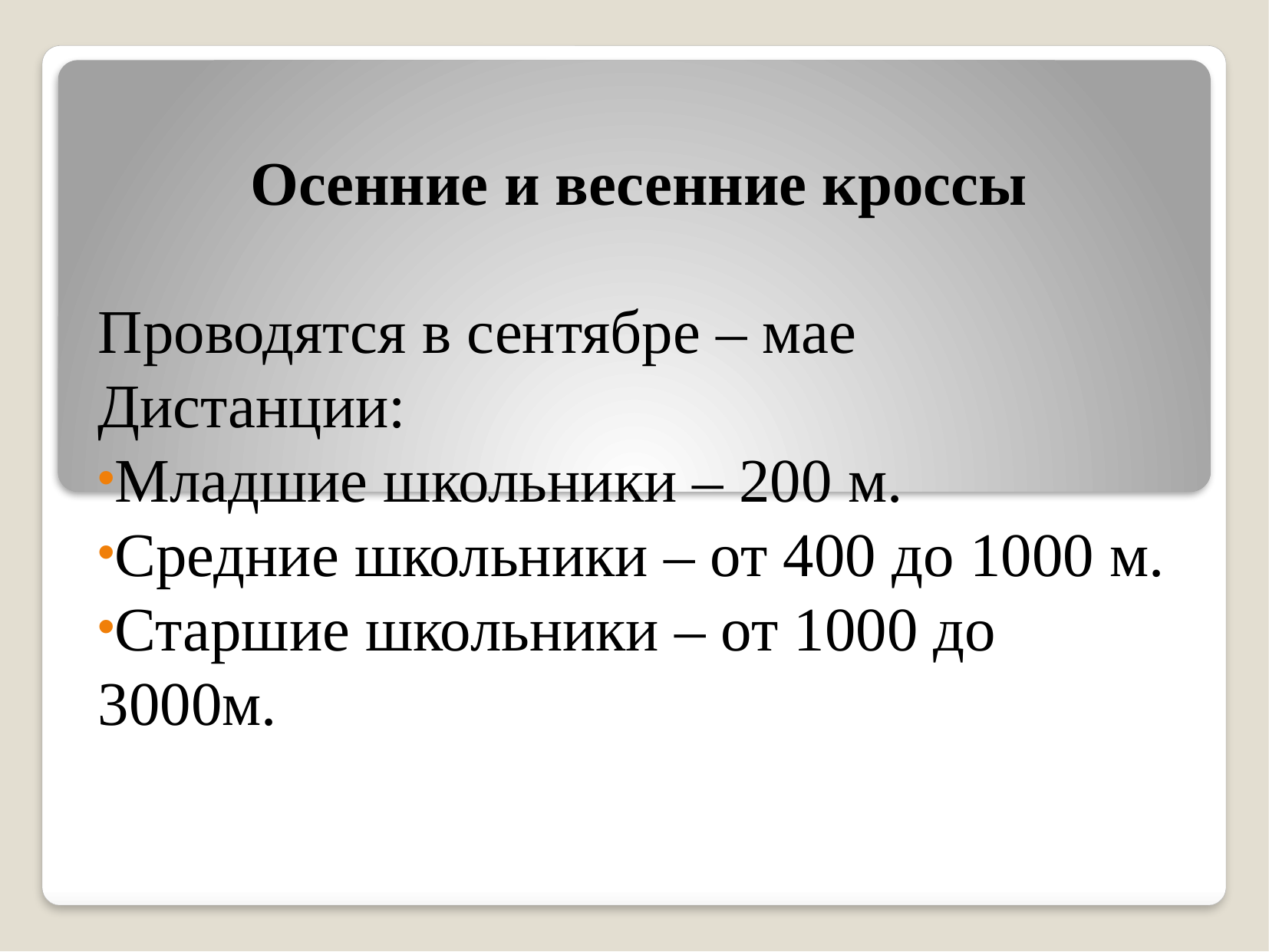

Осенние и весенние кроссы

Проводятся в сентябре – мае
Дистанции:
Младшие школьники – 200 м.
Средние школьники – от 400 до 1000 м.
Старшие школьники – от 1000 до 3000м.